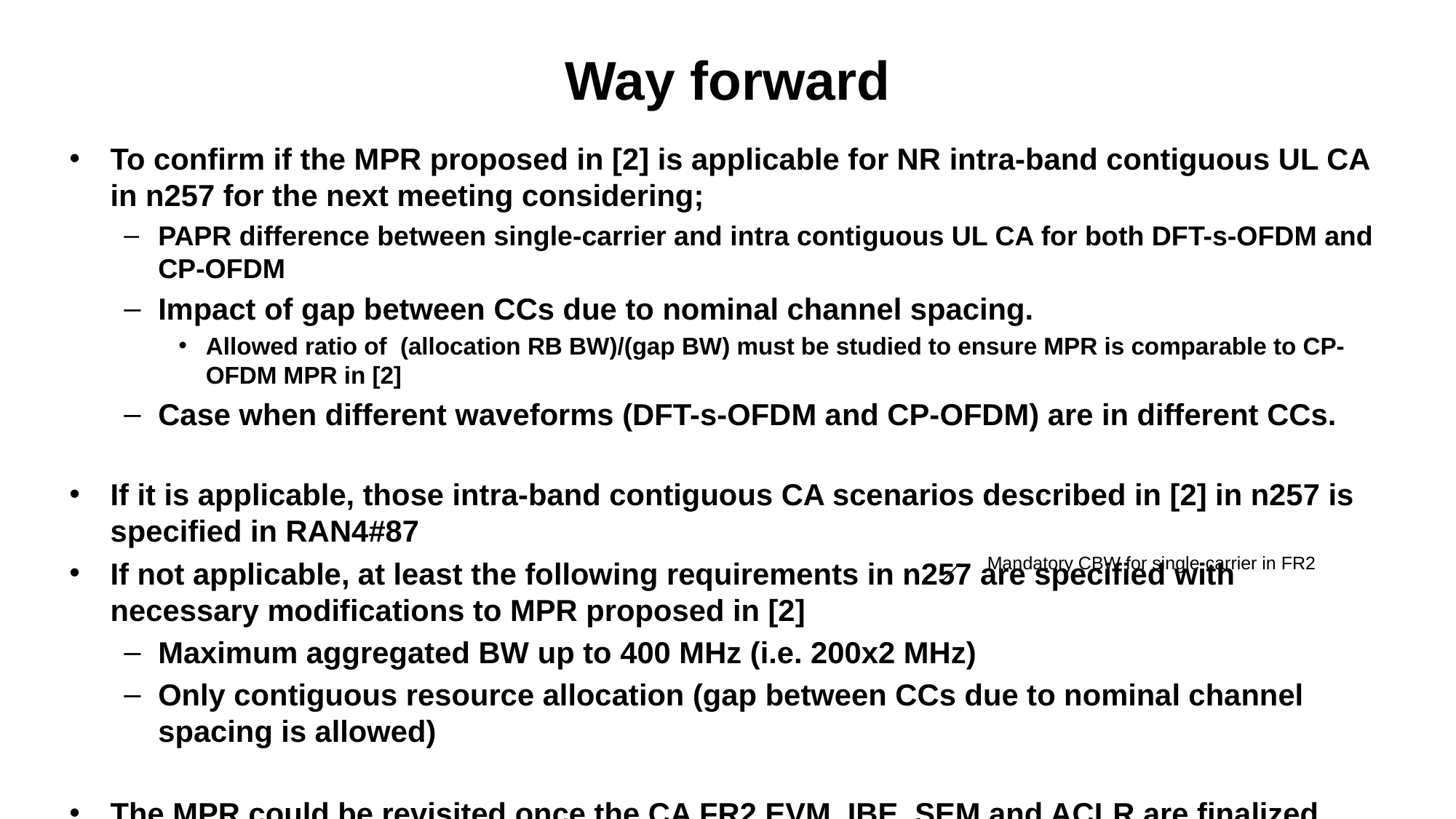

# Way forward
To confirm if the MPR proposed in [2] is applicable for NR intra-band contiguous UL CA in n257 for the next meeting considering;
PAPR difference between single-carrier and intra contiguous UL CA for both DFT-s-OFDM and CP-OFDM
Impact of gap between CCs due to nominal channel spacing.
Allowed ratio of  (allocation RB BW)/(gap BW) must be studied to ensure MPR is comparable to CP-OFDM MPR in [2]
Case when different waveforms (DFT-s-OFDM and CP-OFDM) are in different CCs.

If it is applicable, those intra-band contiguous CA scenarios described in [2] in n257 is specified in RAN4#87
If not applicable, at least the following requirements in n257 are specified with necessary modifications to MPR proposed in [2]
Maximum aggregated BW up to 400 MHz (i.e. 200x2 MHz)
Only contiguous resource allocation (gap between CCs due to nominal channel spacing is allowed)

The MPR could be revisited once the CA FR2 EVM, IBE, SEM and ACLR are finalized
Mandatory CBW for single-carrier in FR2